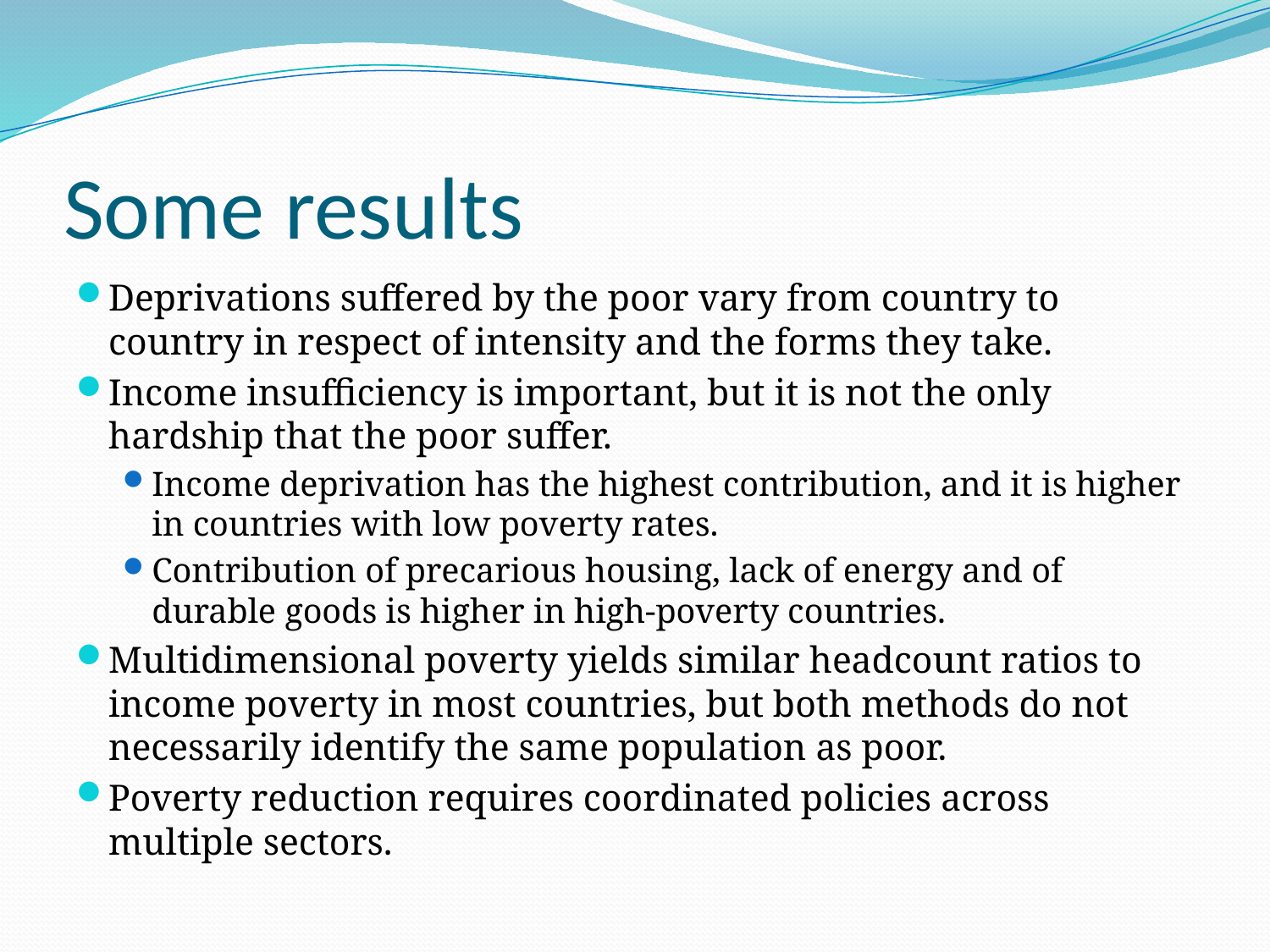

# Some results
Deprivations suffered by the poor vary from country to country in respect of intensity and the forms they take.
Income insufficiency is important, but it is not the only hardship that the poor suffer.
Income deprivation has the highest contribution, and it is higher in countries with low poverty rates.
Contribution of precarious housing, lack of energy and of durable goods is higher in high-poverty countries.
Multidimensional poverty yields similar headcount ratios to income poverty in most countries, but both methods do not necessarily identify the same population as poor.
Poverty reduction requires coordinated policies across multiple sectors.